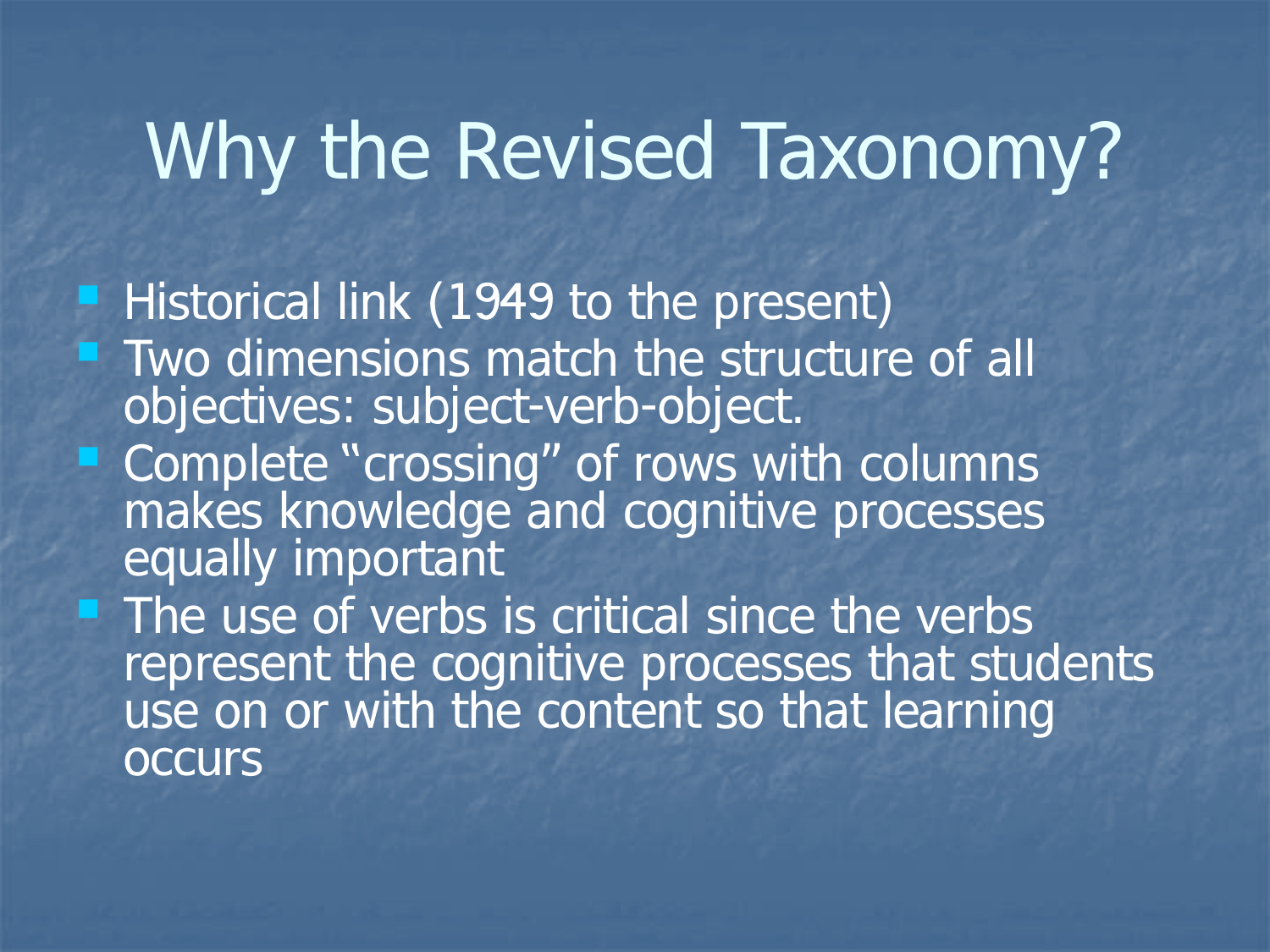

# Why the Revised Taxonomy?
Historical link (1949 to the present)
Two dimensions match the structure of all objectives: subject-verb-object.
Complete “crossing” of rows with columns makes knowledge and cognitive processes equally important
The use of verbs is critical since the verbs represent the cognitive processes that students use on or with the content so that learning occurs